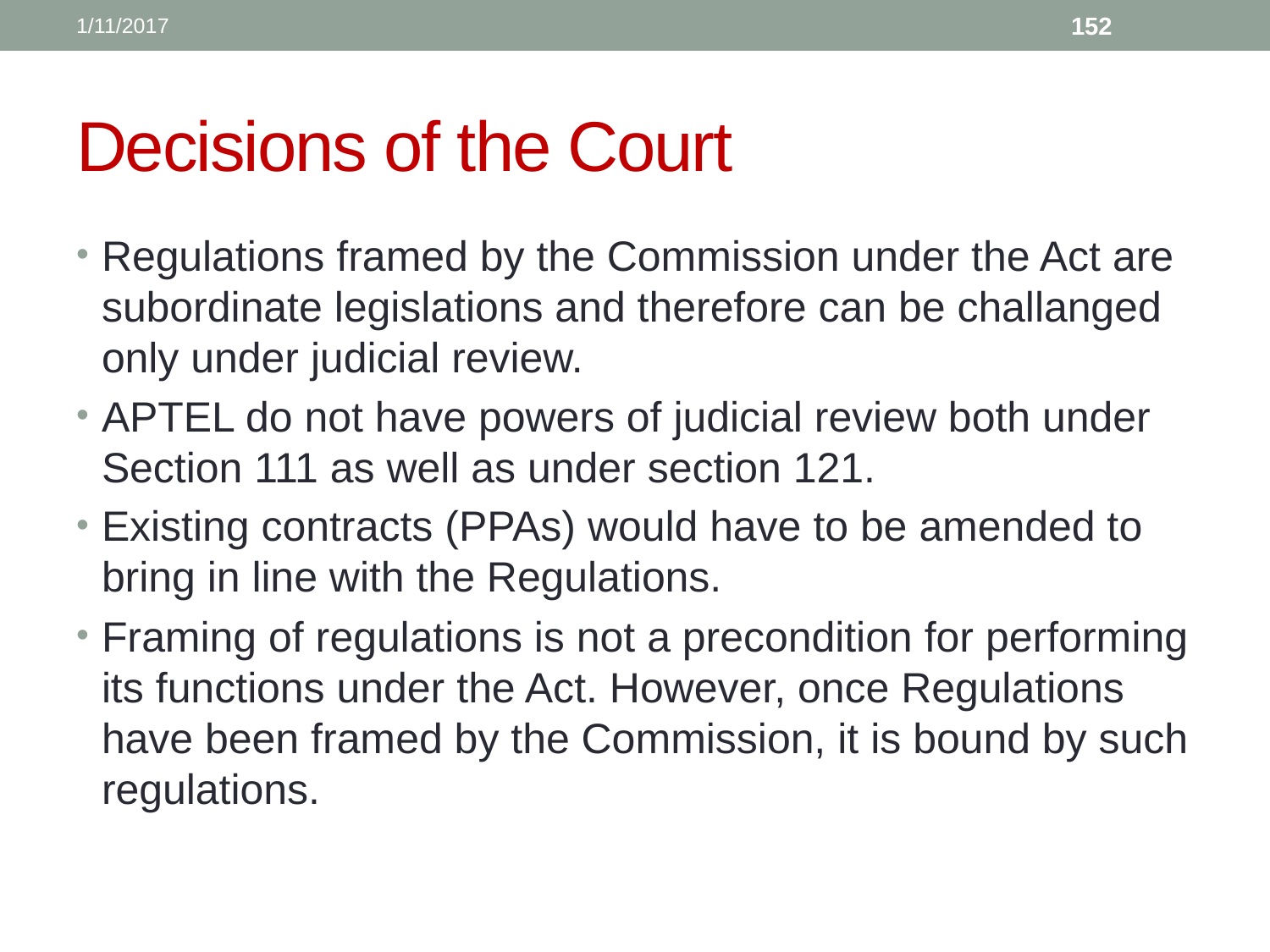

1/11/2017
152
# Decisions of the Court
Regulations framed by the Commission under the Act are subordinate legislations and therefore can be challanged only under judicial review.
APTEL do not have powers of judicial review both under Section 111 as well as under section 121.
Existing contracts (PPAs) would have to be amended to bring in line with the Regulations.
Framing of regulations is not a precondition for performing its functions under the Act. However, once Regulations have been framed by the Commission, it is bound by such regulations.